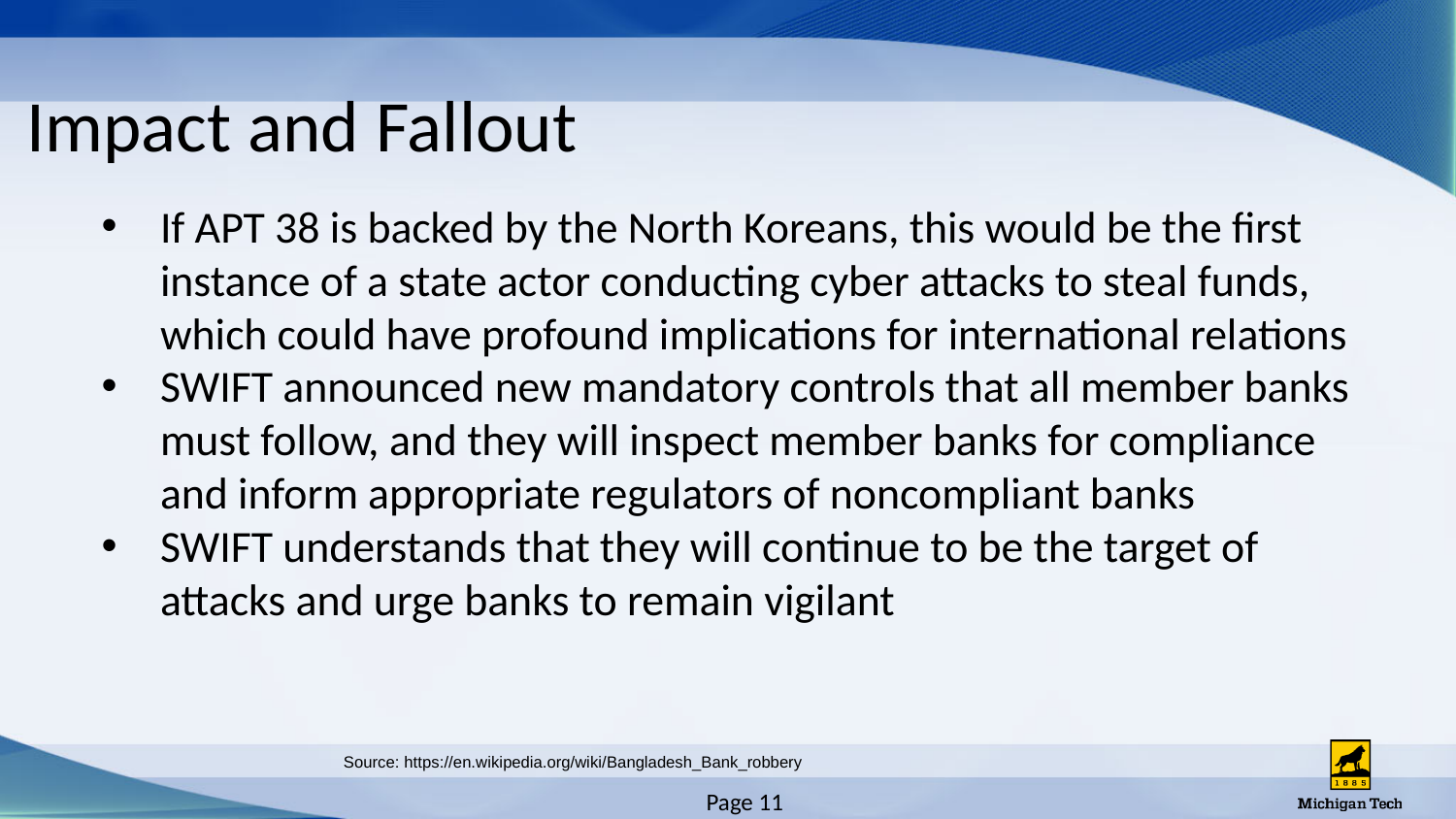

# Impact and Fallout
If APT 38 is backed by the North Koreans, this would be the first instance of a state actor conducting cyber attacks to steal funds, which could have profound implications for international relations
SWIFT announced new mandatory controls that all member banks must follow, and they will inspect member banks for compliance and inform appropriate regulators of noncompliant banks
SWIFT understands that they will continue to be the target of attacks and urge banks to remain vigilant
Source: https://en.wikipedia.org/wiki/Bangladesh_Bank_robbery